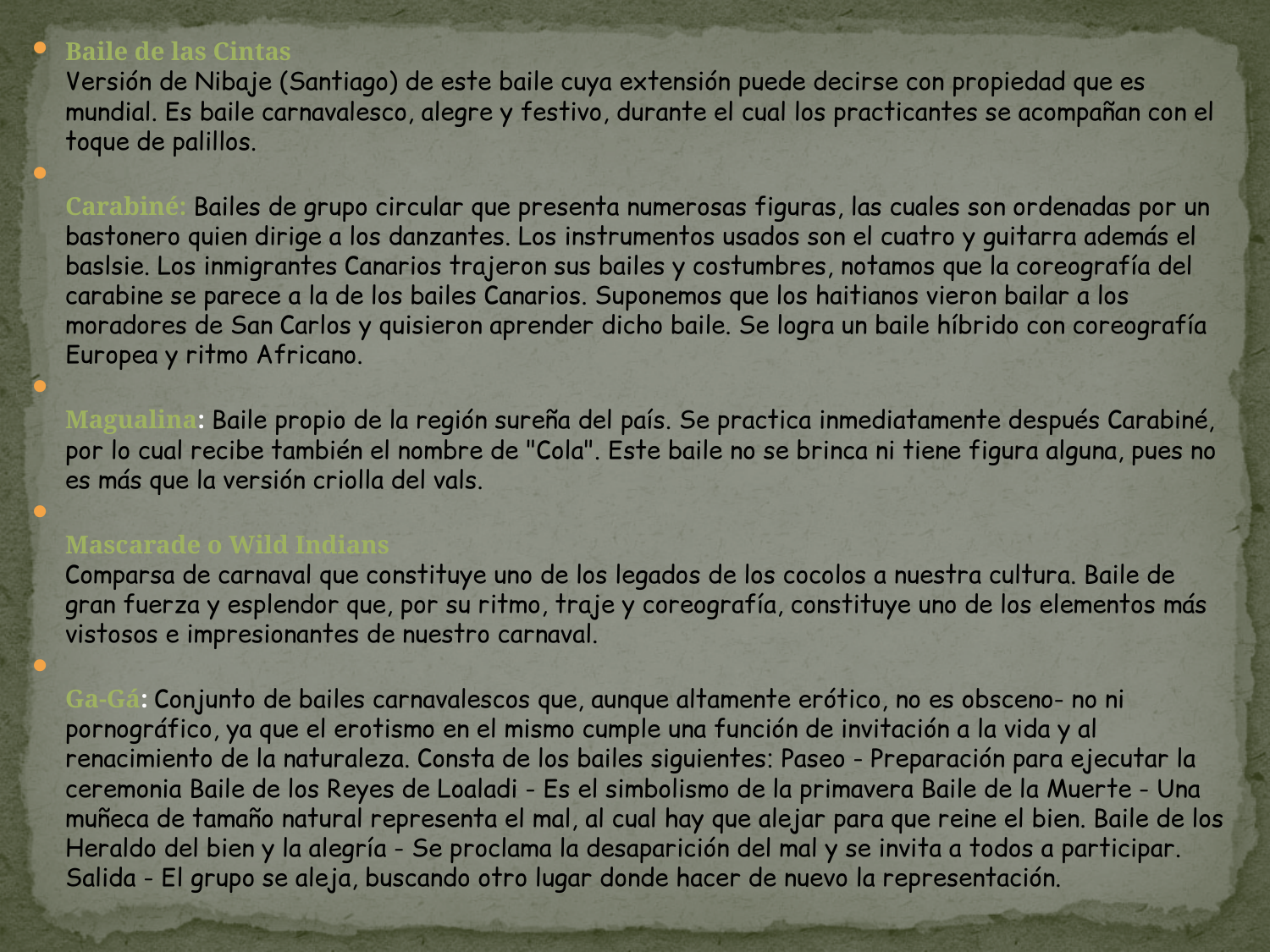

Baile de las Cintas
Versión de Nibaje (Santiago) de este baile cuya extensión puede decirse con propiedad que es mundial. Es baile carnavalesco, alegre y festivo, durante el cual los practicantes se acompañan con el toque de palillos.
Carabiné: Bailes de grupo circular que presenta numerosas figuras, las cuales son ordenadas por un bastonero quien dirige a los danzantes. Los instrumentos usados son el cuatro y guitarra además el baslsie. Los inmigrantes Canarios trajeron sus bailes y costumbres, notamos que la coreografía del carabine se parece a la de los bailes Canarios. Suponemos que los haitianos vieron bailar a los moradores de San Carlos y quisieron aprender dicho baile. Se logra un baile híbrido con coreografía Europea y ritmo Africano.
Magualina: Baile propio de la región sureña del país. Se practica inmediatamente después Carabiné, por lo cual recibe también el nombre de "Cola". Este baile no se brinca ni tiene figura alguna, pues no es más que la versión criolla del vals.
Mascarade o Wild Indians
Comparsa de carnaval que constituye uno de los legados de los cocolos a nuestra cultura. Baile de gran fuerza y esplendor que, por su ritmo, traje y coreografía, constituye uno de los elementos más vistosos e impresionantes de nuestro carnaval.
Ga-Gá: Conjunto de bailes carnavalescos que, aunque altamente erótico, no es obsceno- no ni pornográfico, ya que el erotismo en el mismo cumple una función de invitación a la vida y al renacimiento de la naturaleza. Consta de los bailes siguientes: Paseo - Preparación para ejecutar la ceremonia Baile de los Reyes de Loaladi - Es el simbolismo de la primavera Baile de la Muerte - Una muñeca de tamaño natural representa el mal, al cual hay que alejar para que reine el bien. Baile de los Heraldo del bien y la alegría - Se proclama la desaparición del mal y se invita a todos a participar. Salida - El grupo se aleja, buscando otro lugar donde hacer de nuevo la representación.